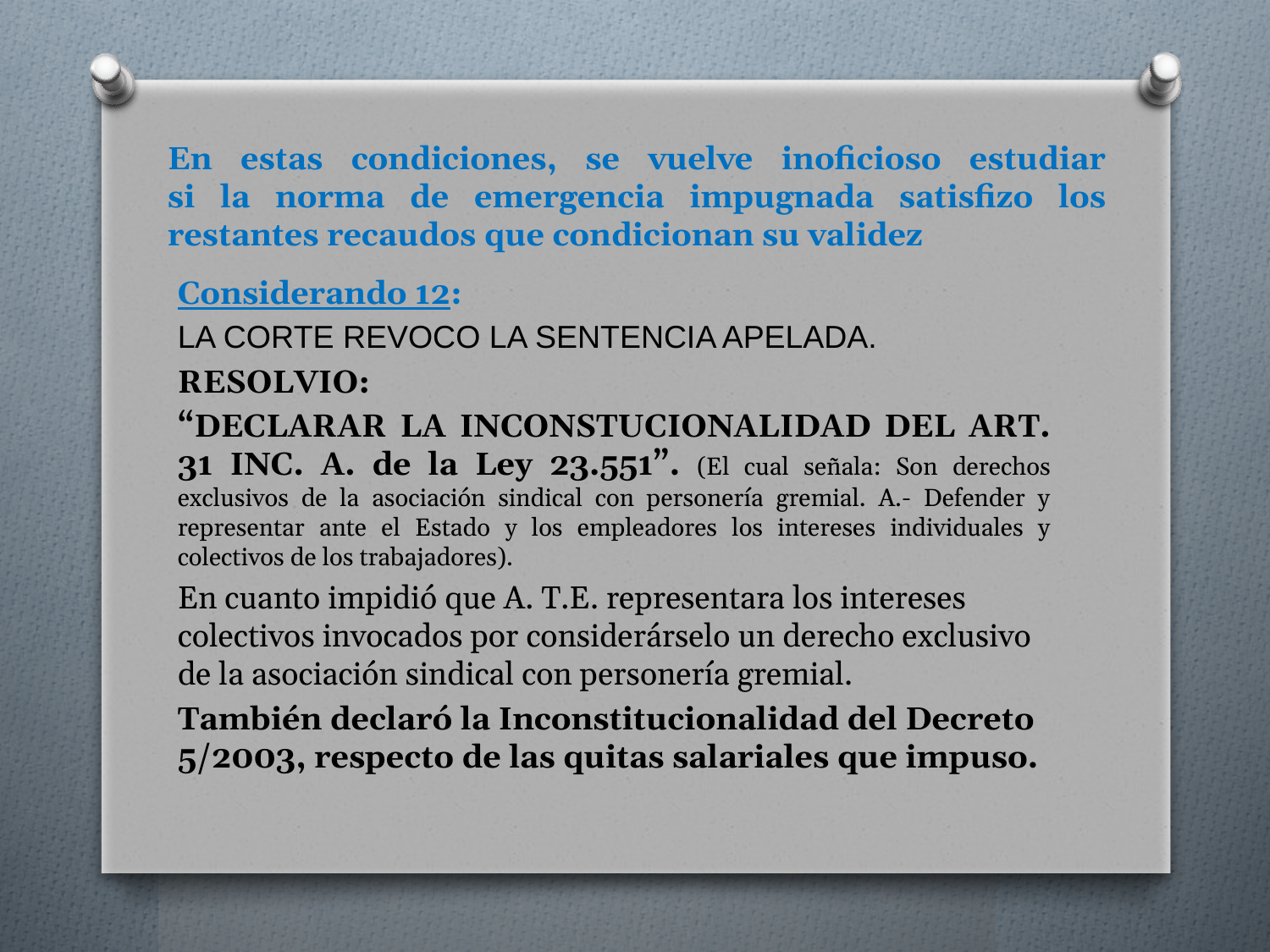

# En estas condiciones, se vuelve inoficioso estudiar si la norma de emergencia impugnada satisfizo los restantes recaudos que condicionan su validez
Considerando 12:
LA CORTE REVOCO LA SENTENCIA APELADA.
RESOLVIO:
“DECLARAR LA INCONSTUCIONALIDAD DEL ART. 31 INC. A. de la Ley 23.551”. (El cual señala: Son derechos exclusivos de la asociación sindical con personería gremial. A.- Defender y representar ante el Estado y los empleadores los intereses individuales y colectivos de los trabajadores).
En cuanto impidió que A. T.E. representara los intereses colectivos invocados por considerárselo un derecho exclusivo de la asociación sindical con personería gremial.
También declaró la Inconstitucionalidad del Decreto 5/2003, respecto de las quitas salariales que impuso.